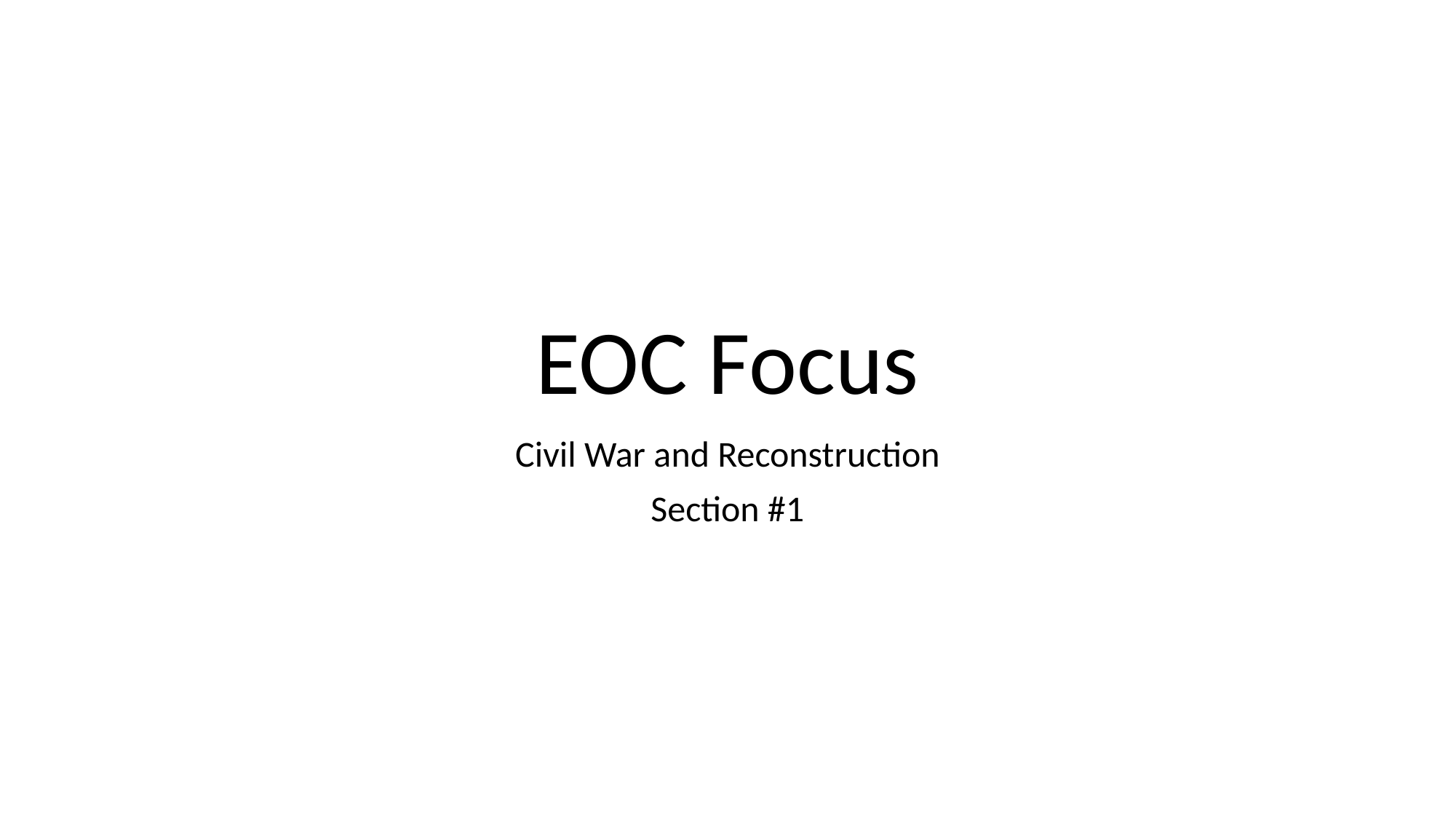

# EOC Focus
Civil War and Reconstruction
Section #1